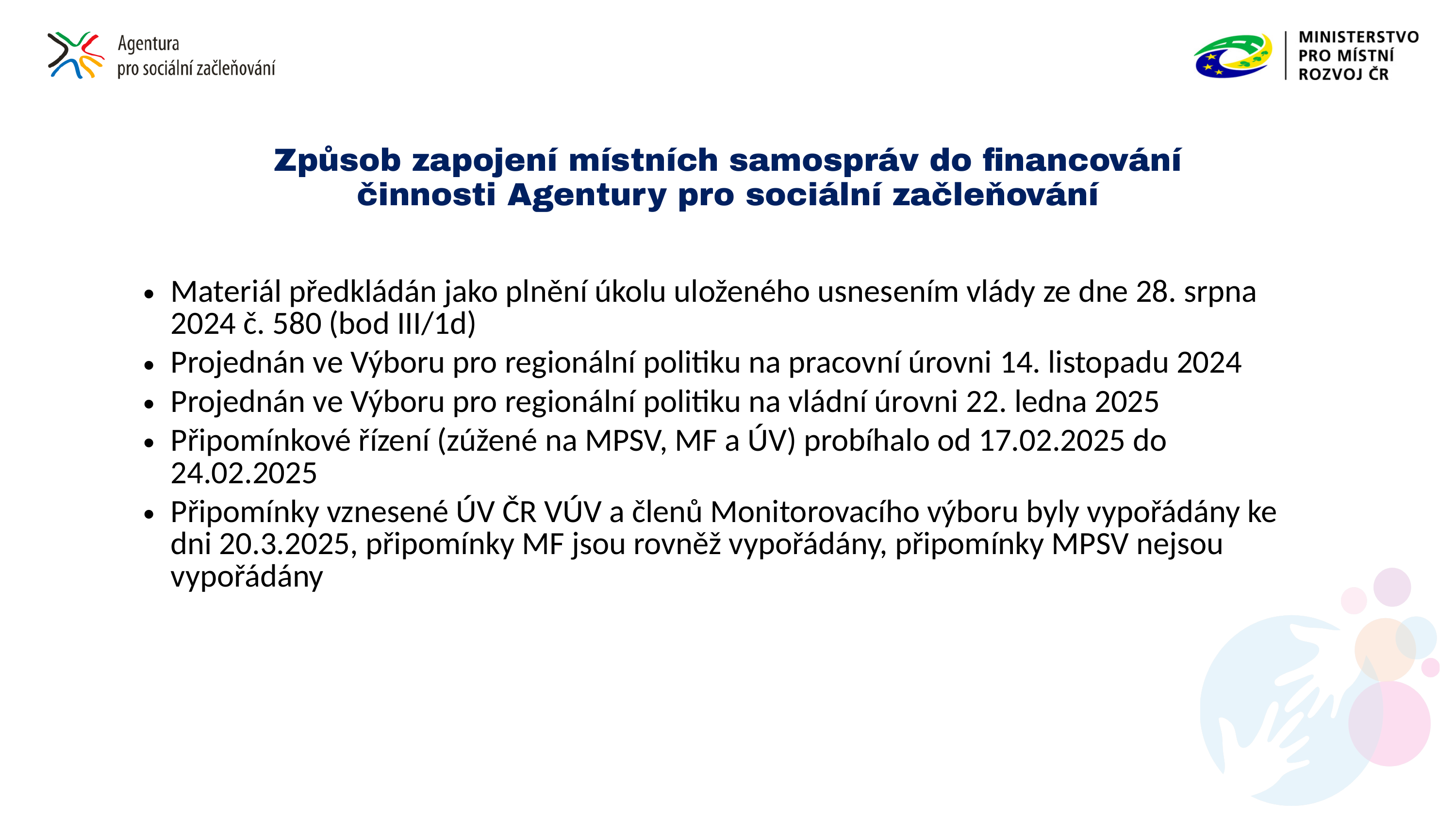

# Způsob zapojení místních samospráv do financování činnosti Agentury pro sociální začleňování
Materiál předkládán jako plnění úkolu uloženého usnesením vlády ze dne 28. srpna 2024 č. 580 (bod III/1d)
Projednán ve Výboru pro regionální politiku na pracovní úrovni 14. listopadu 2024
Projednán ve Výboru pro regionální politiku na vládní úrovni 22. ledna 2025
Připomínkové řízení (zúžené na MPSV, MF a ÚV) probíhalo od 17.02.2025 do 24.02.2025
Připomínky vznesené ÚV ČR VÚV a členů Monitorovacího výboru byly vypořádány ke dni 20.3.2025, připomínky MF jsou rovněž vypořádány, připomínky MPSV nejsou vypořádány